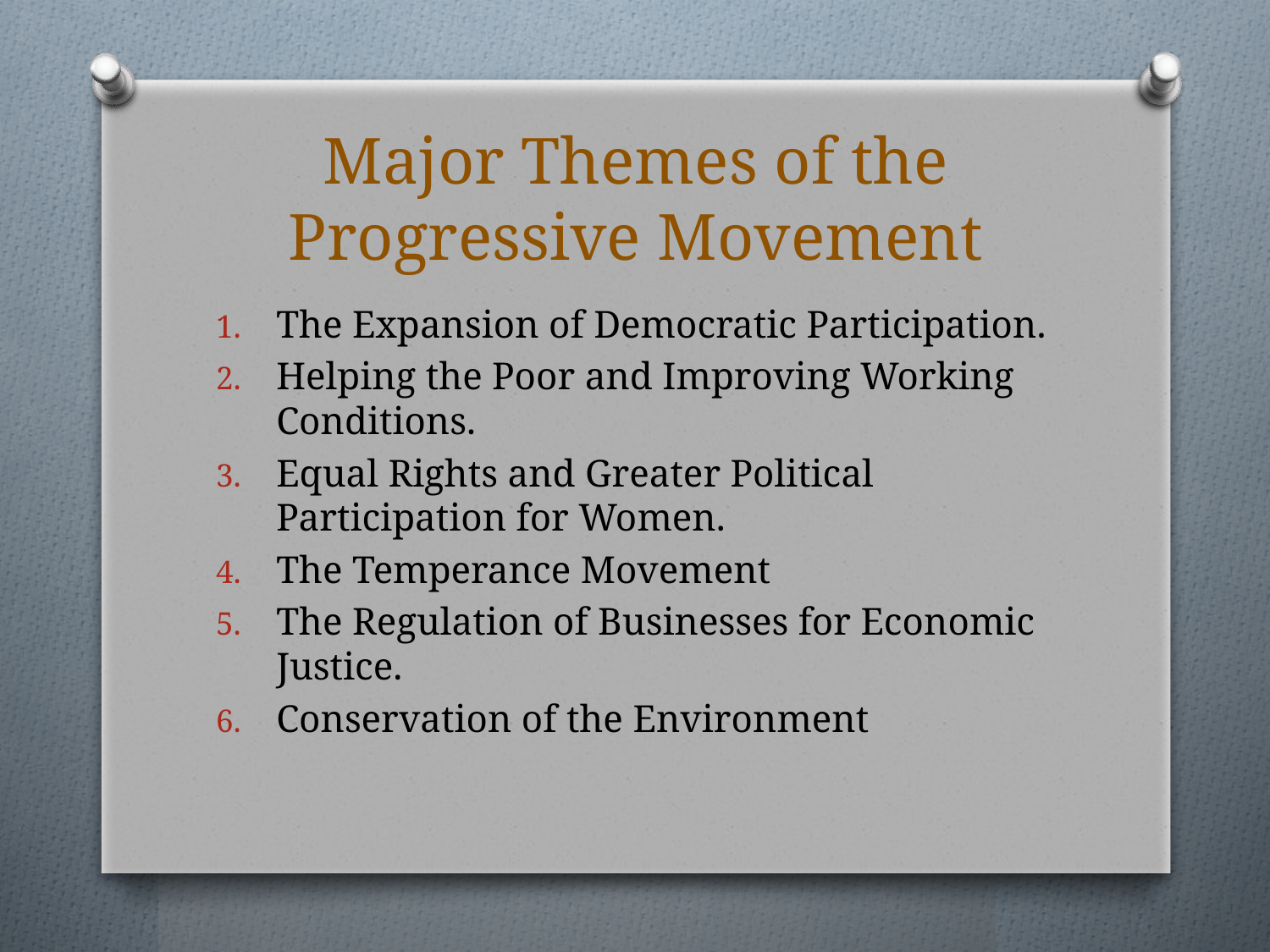

# Major Themes of the Progressive Movement
The Expansion of Democratic Participation.
Helping the Poor and Improving Working Conditions.
Equal Rights and Greater Political Participation for Women.
The Temperance Movement
The Regulation of Businesses for Economic Justice.
Conservation of the Environment